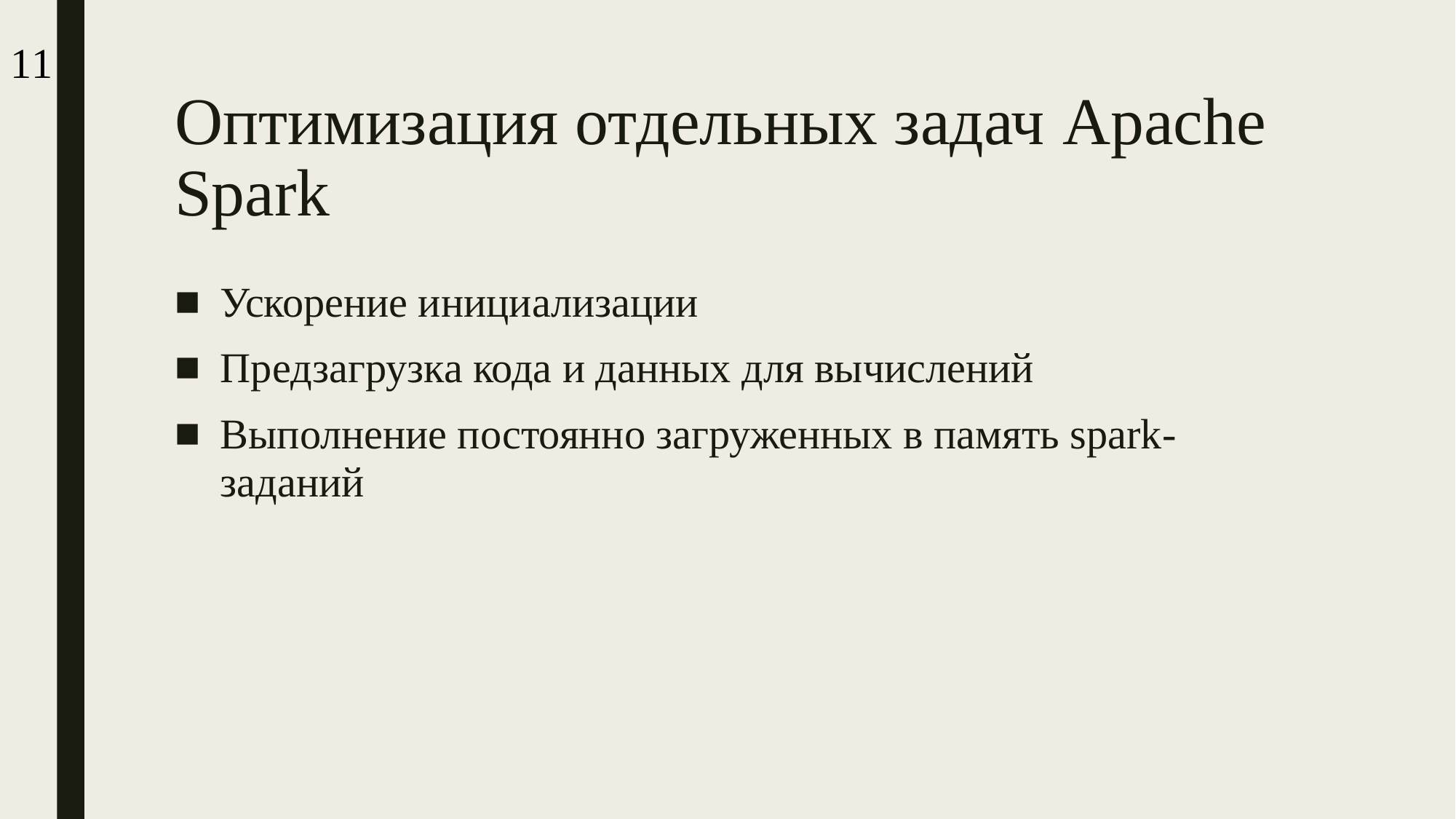

11
# Оптимизация отдельных задач Apache Spark
Ускорение инициализации
Предзагрузка кода и данных для вычислений
Выполнение постоянно загруженных в память spark-заданий